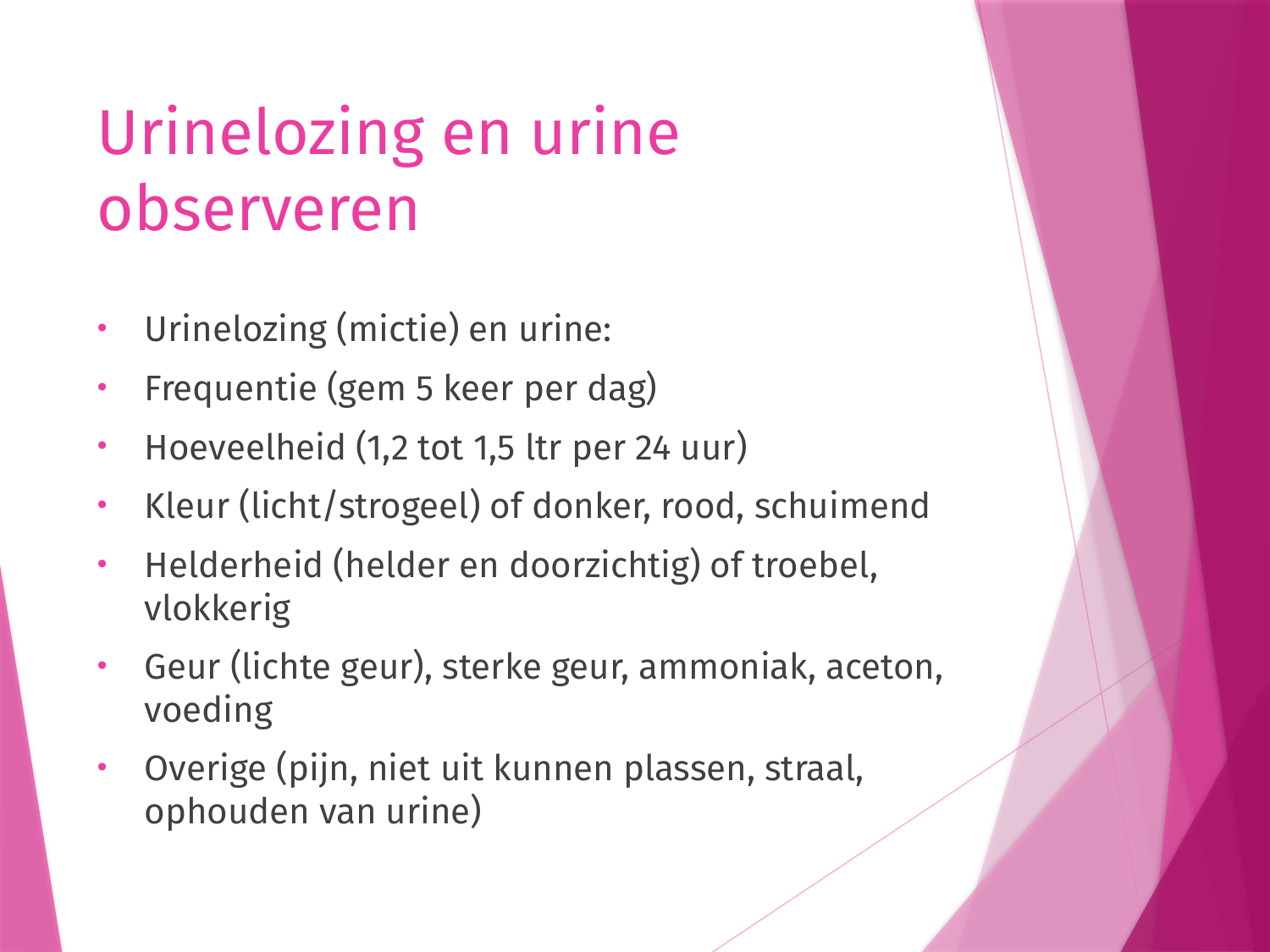

# Urinelozing en urine observeren
Urinelozing (mictie) en urine:
Frequentie (gem 5 keer per dag)
Hoeveelheid (1,2 tot 1,5 ltr per 24 uur)
Kleur (licht/strogeel) of donker, rood, schuimend
Helderheid (helder en doorzichtig) of troebel, vlokkerig
Geur (lichte geur), sterke geur, ammoniak, aceton, voeding
Overige (pijn, niet uit kunnen plassen, straal, ophouden van urine)